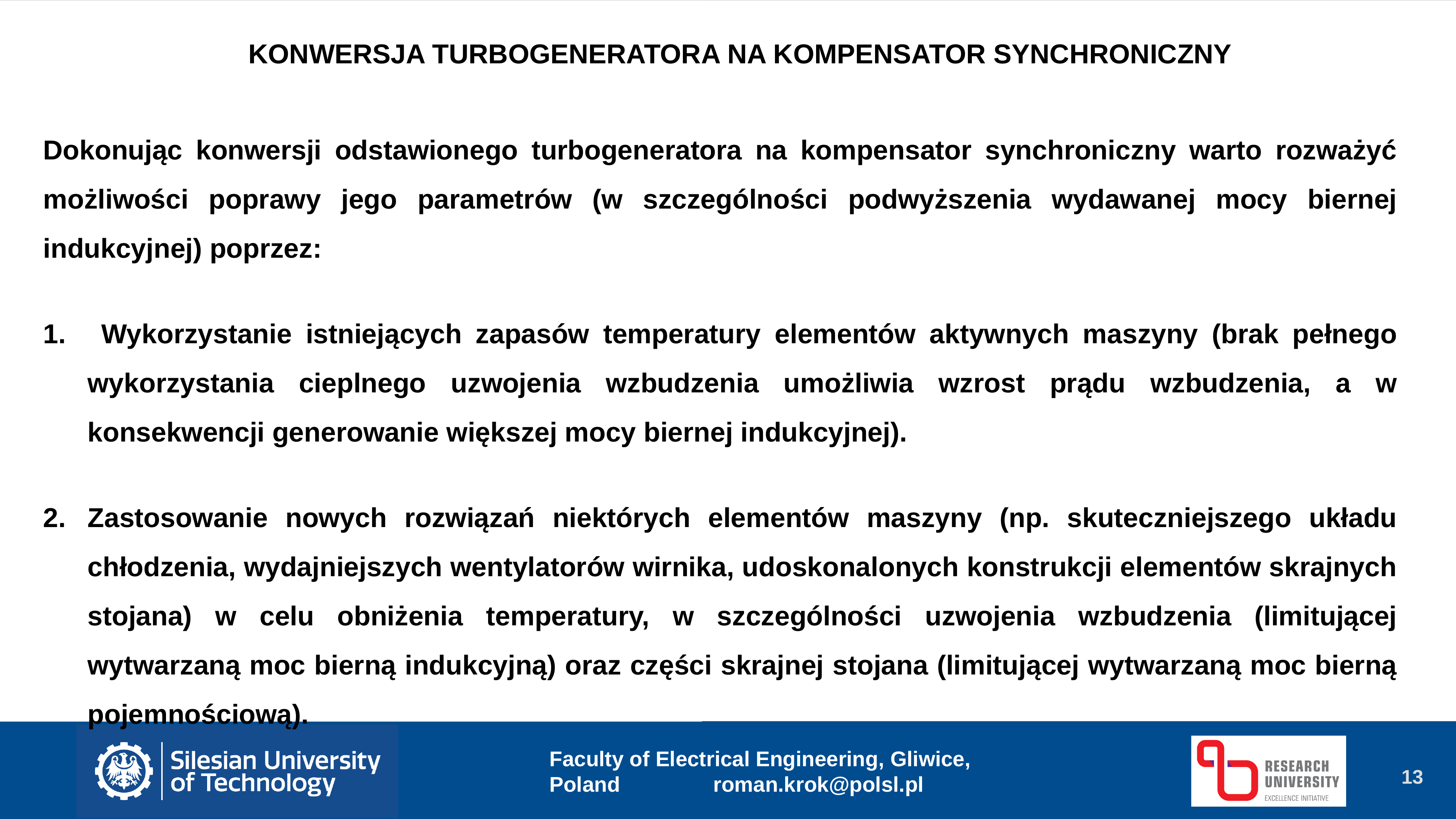

Konwersja TURBOGENERATORA na kompensator synchroniczny
Dokonując konwersji odstawionego turbogeneratora na kompensator synchroniczny warto rozważyć możliwości poprawy jego parametrów (w szczególności podwyższenia wydawanej mocy biernej indukcyjnej) poprzez:
 Wykorzystanie istniejących zapasów temperatury elementów aktywnych maszyny (brak pełnego wykorzystania cieplnego uzwojenia wzbudzenia umożliwia wzrost prądu wzbudzenia, a w konsekwencji generowanie większej mocy biernej indukcyjnej).
Zastosowanie nowych rozwiązań niektórych elementów maszyny (np. skuteczniejszego układu chłodzenia, wydajniejszych wentylatorów wirnika, udoskonalonych konstrukcji elementów skrajnych stojana) w celu obniżenia temperatury, w szczególności uzwojenia wzbudzenia (limitującej wytwarzaną moc bierną indukcyjną) oraz części skrajnej stojana (limitującej wytwarzaną moc bierną pojemnościową).